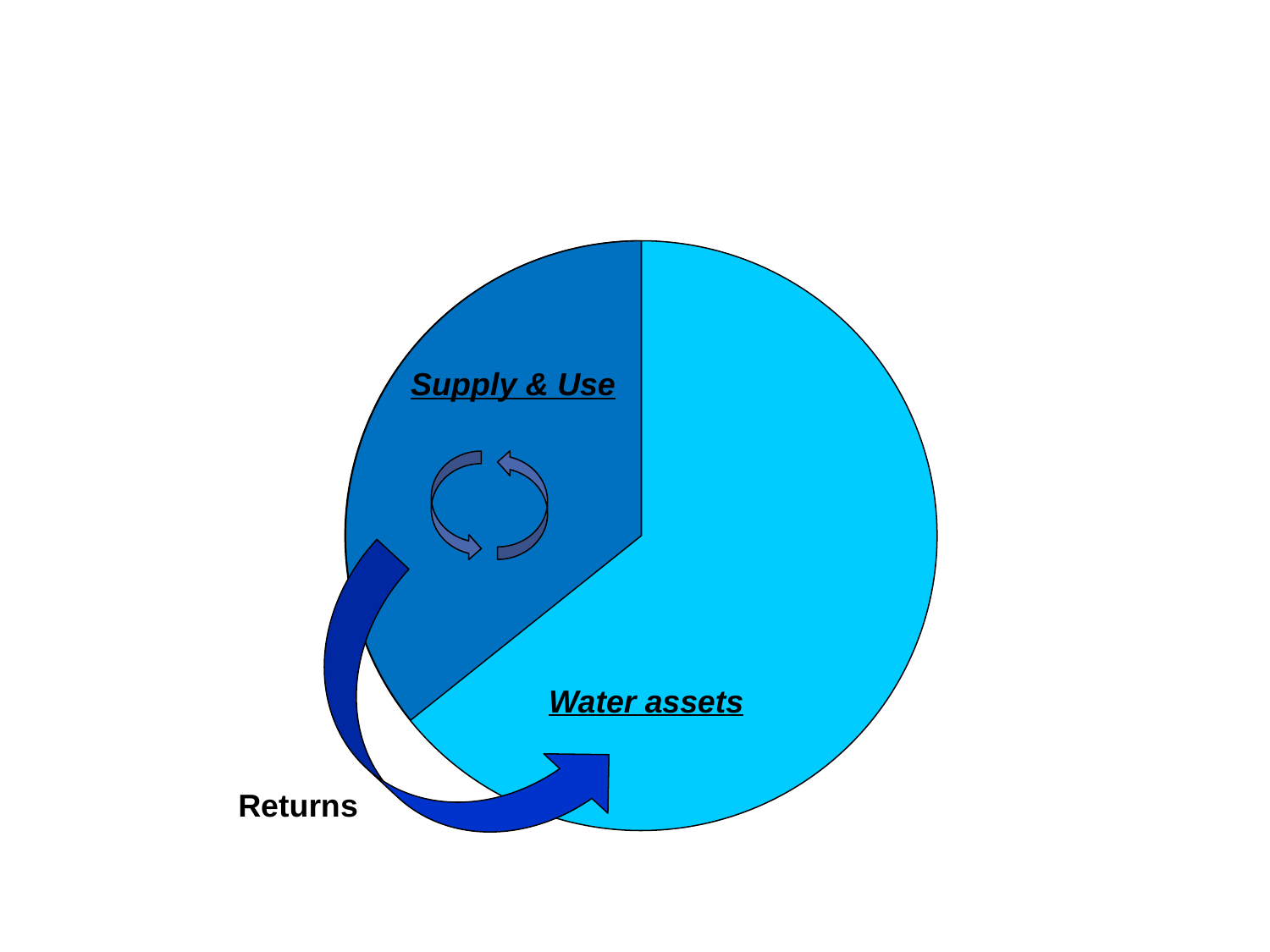

Water assets

Supply & Use

Returns
Water account - SEEA CF